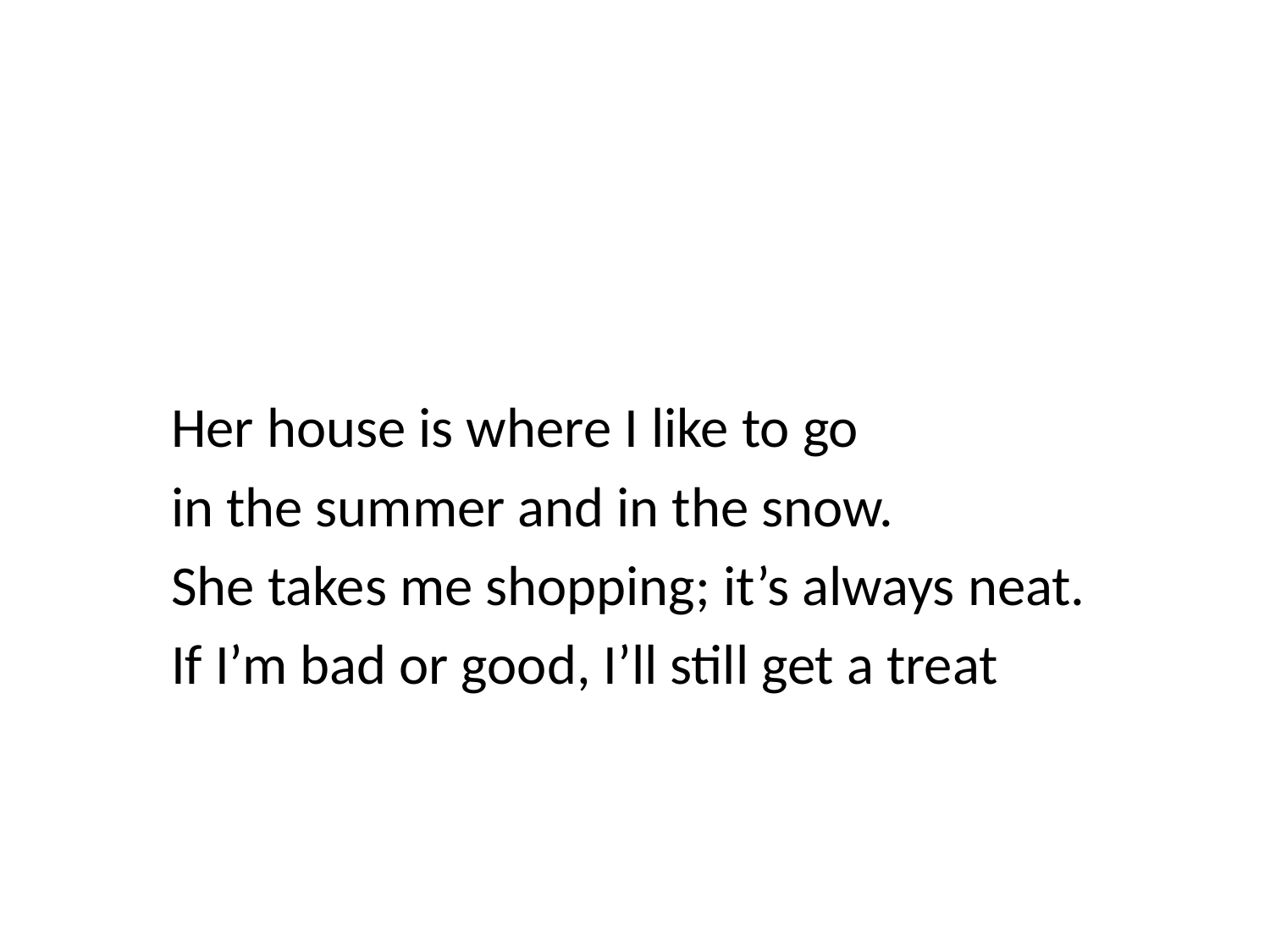

Her house is where I like to go
in the summer and in the snow.
She takes me shopping; it’s always neat.
If I’m bad or good, I’ll still get a treat